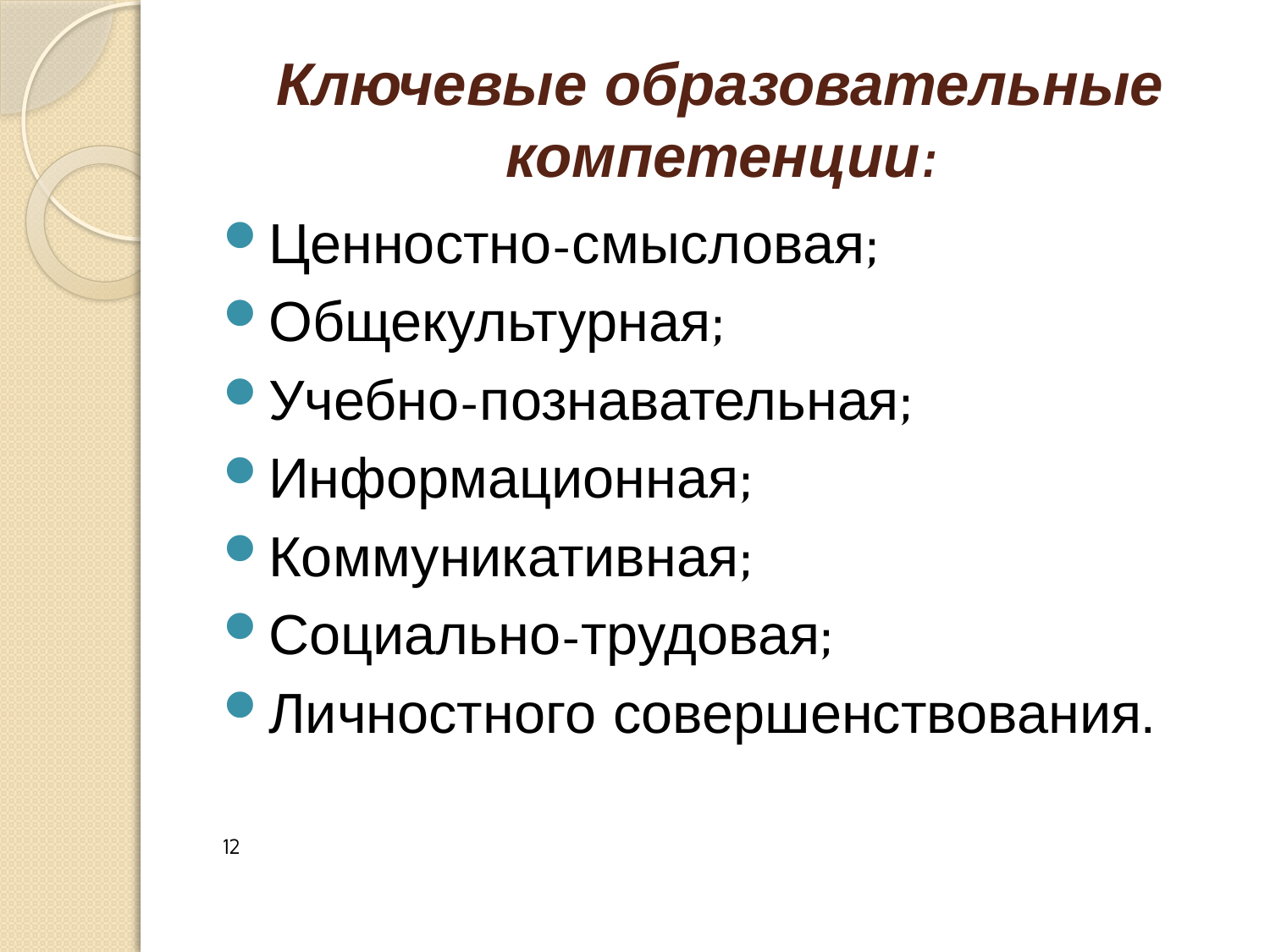

# Ключевые образовательные компетенции:
Ценностно-смысловая;
Общекультурная;
Учебно-познавательная;
Информационная;
Коммуникативная;
Социально-трудовая;
Личностного совершенствования.

12